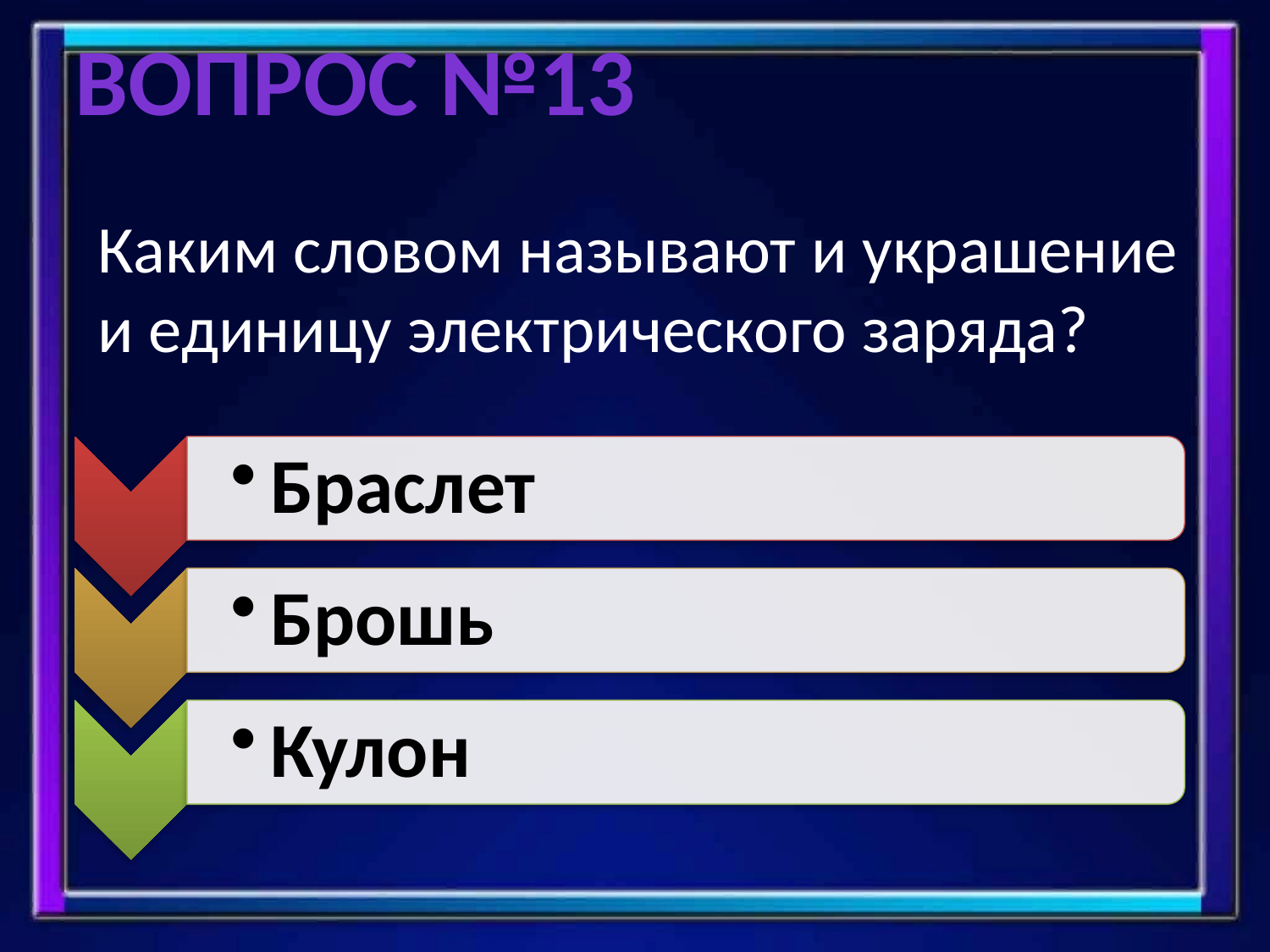

Вопрос №13
# Каким словом называют и украшение и единицу электрического заряда?

Браслет

Брошь

Кулон